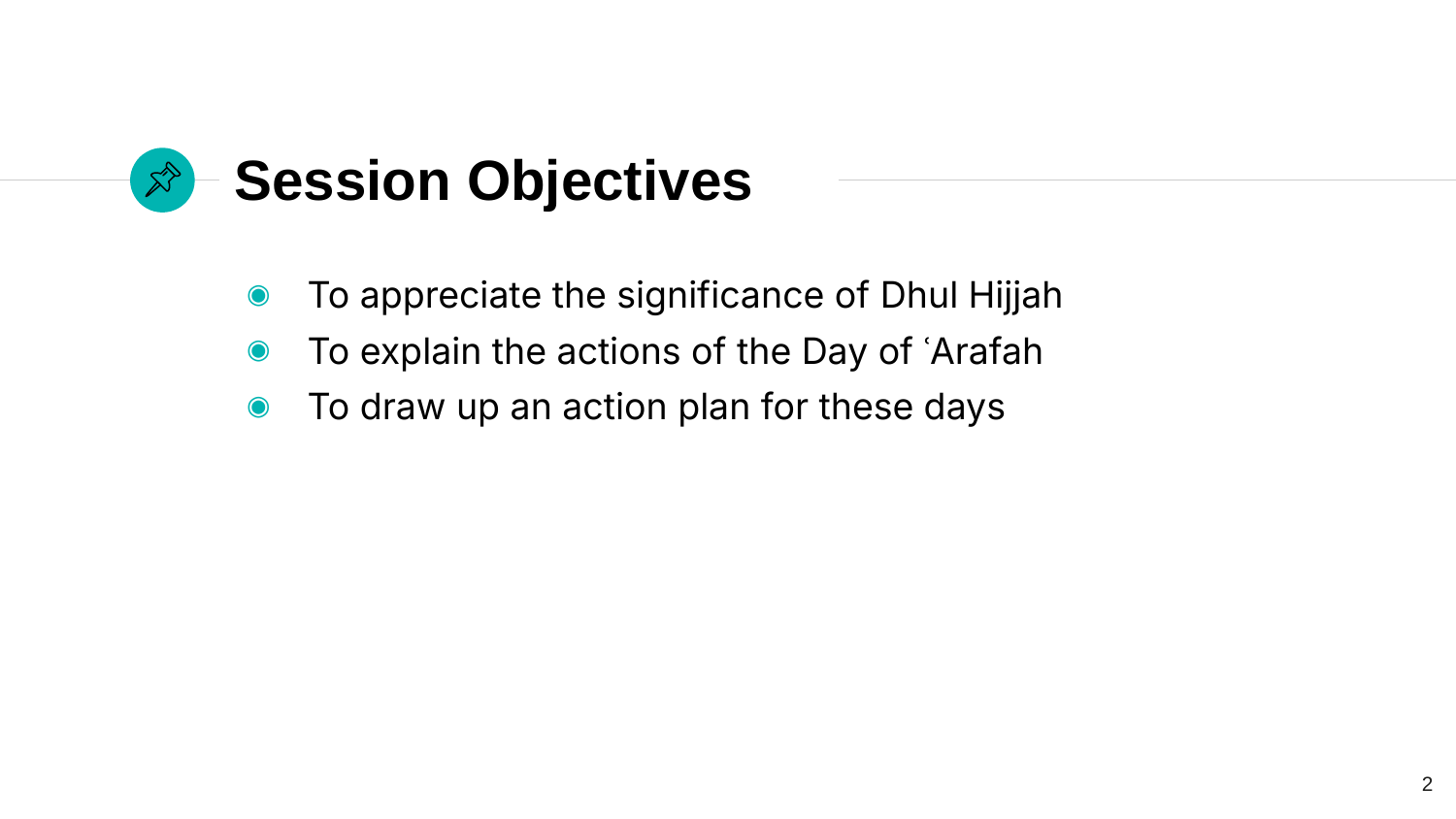

# Session Objectives

To appreciate the significance of Dhul Hijjah
To explain the actions of the Day of ʿArafah
To draw up an action plan for these days

2